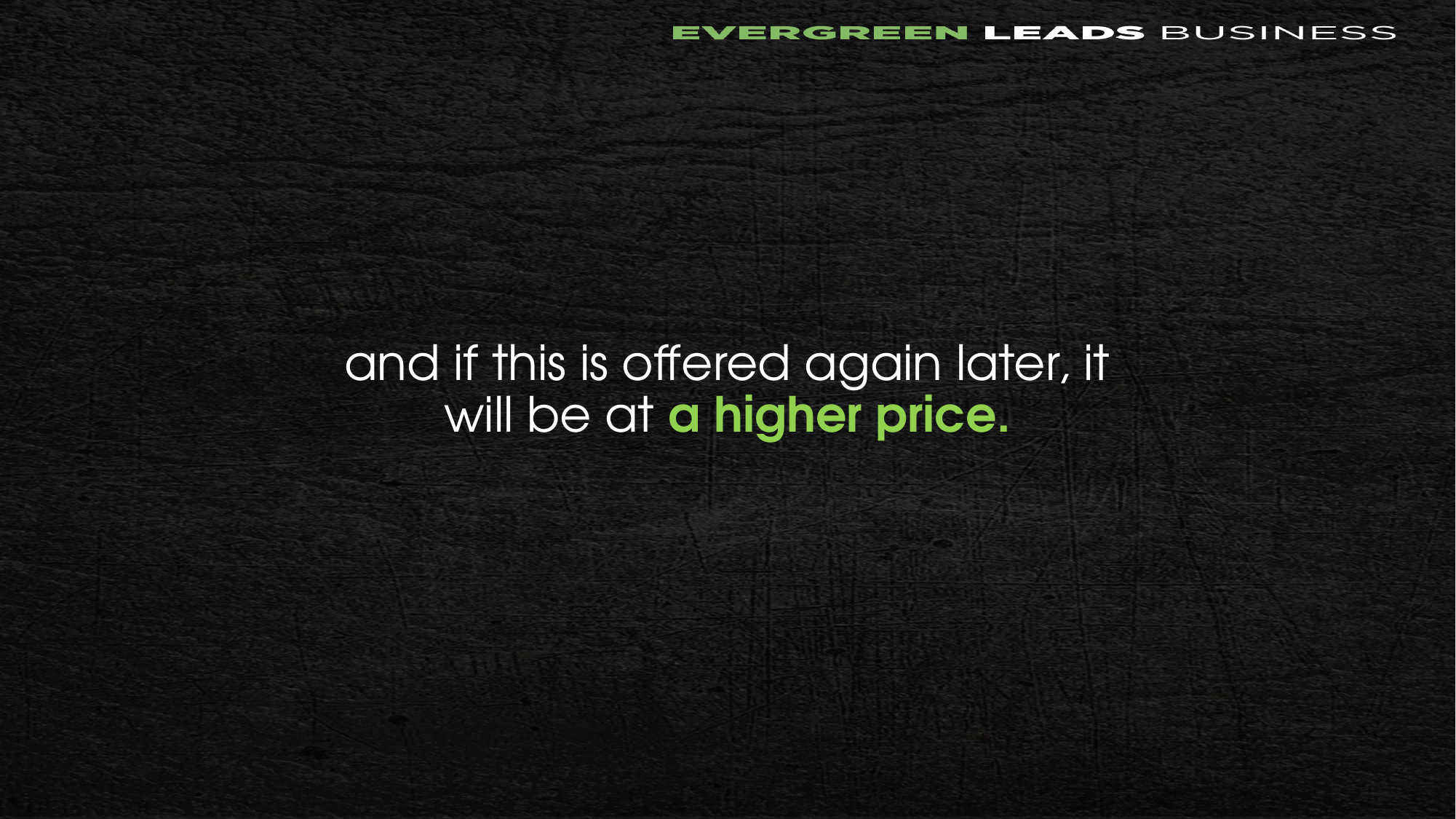

and if this is offered again later, it will be at a higher price.